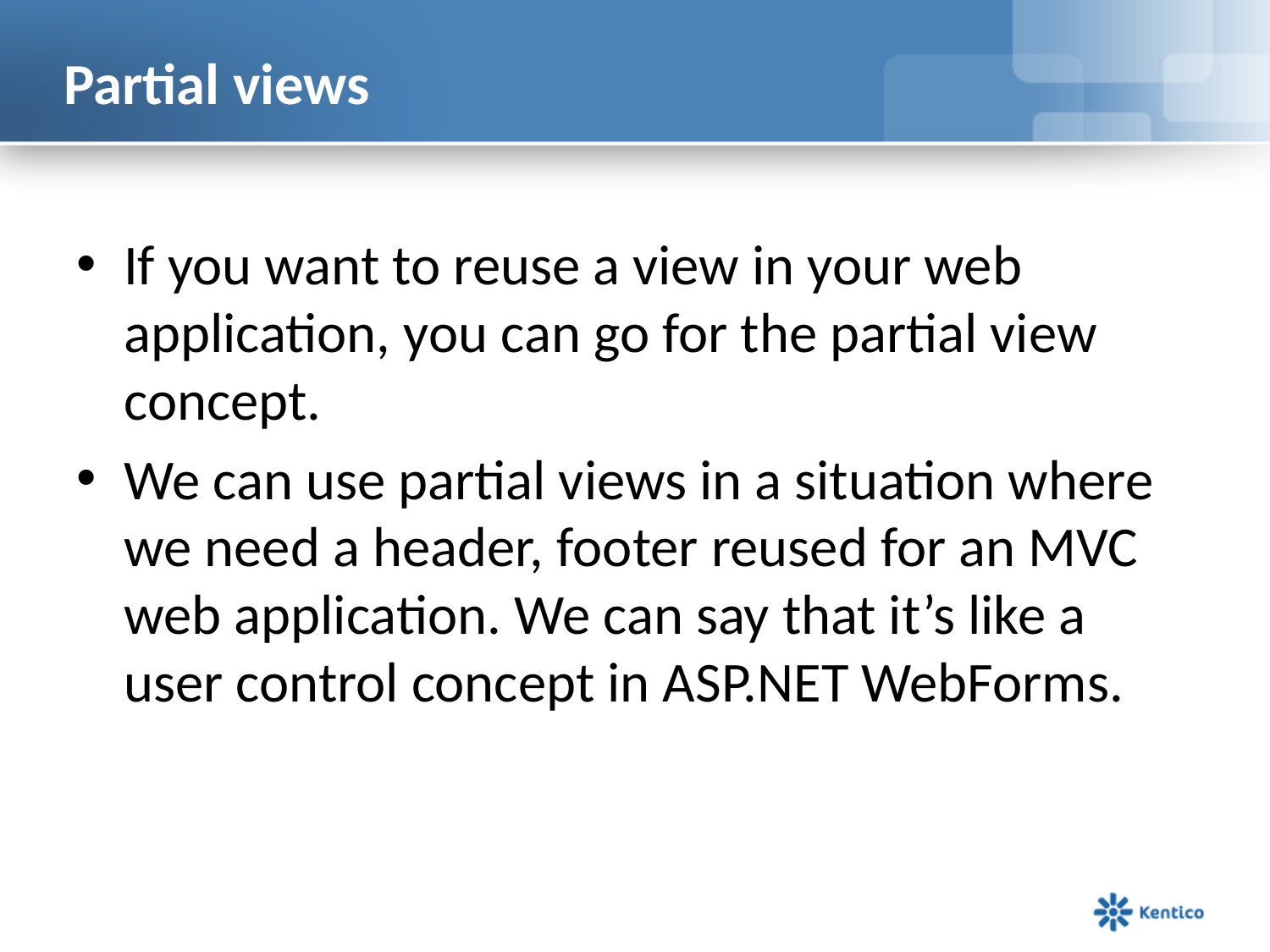

# Partial views
If you want to reuse a view in your web application, you can go for the partial view concept.
We can use partial views in a situation where we need a header, footer reused for an MVC web application. We can say that it’s like a user control concept in ASP.NET WebForms.